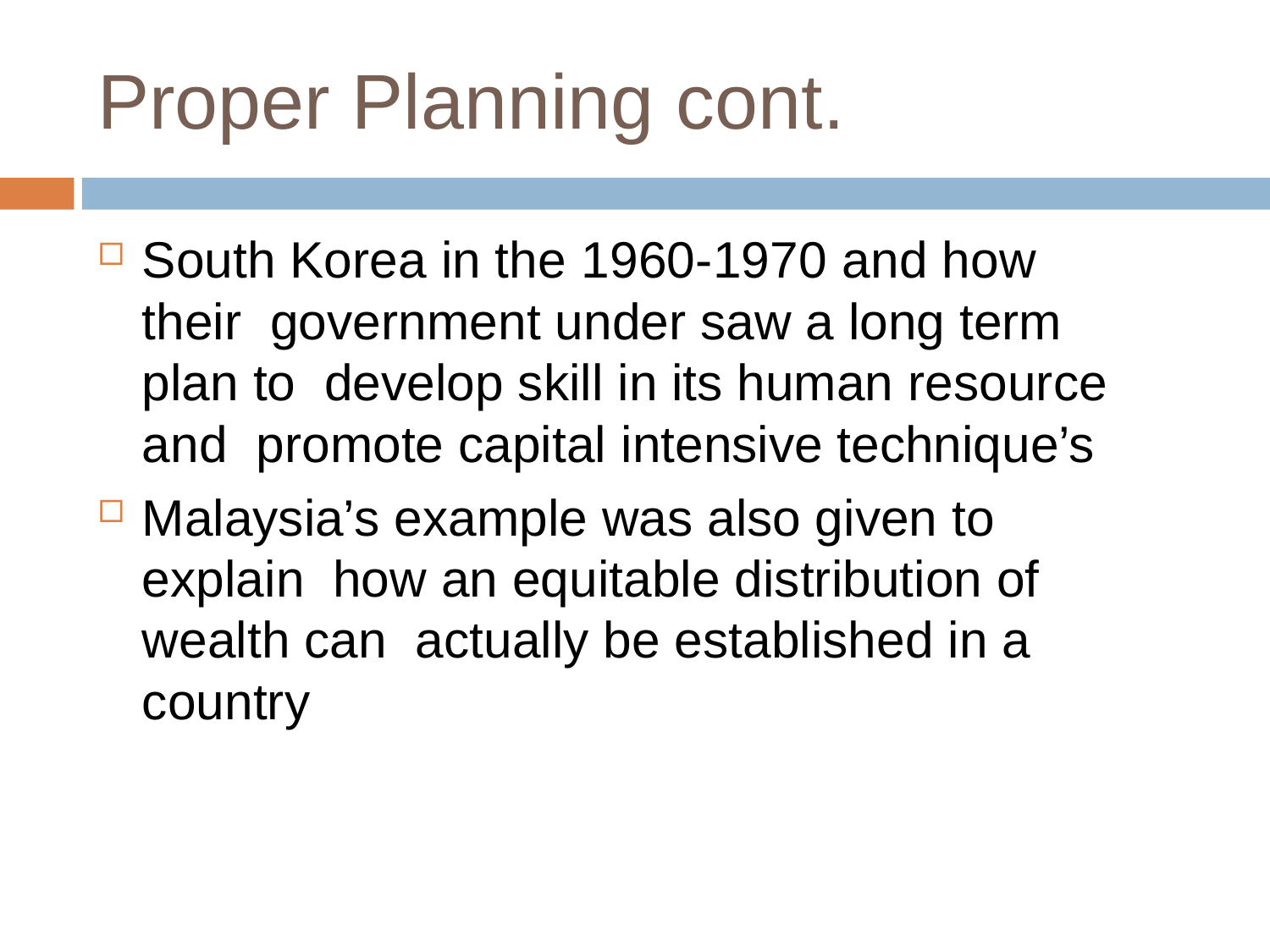

# Proper Planning cont.
South Korea in the 1960-1970 and how their  government under saw a long term plan to  develop skill in its human resource and  promote capital intensive technique’s
Malaysia’s example was also given to explain  how an equitable distribution of wealth can  actually be established in a country